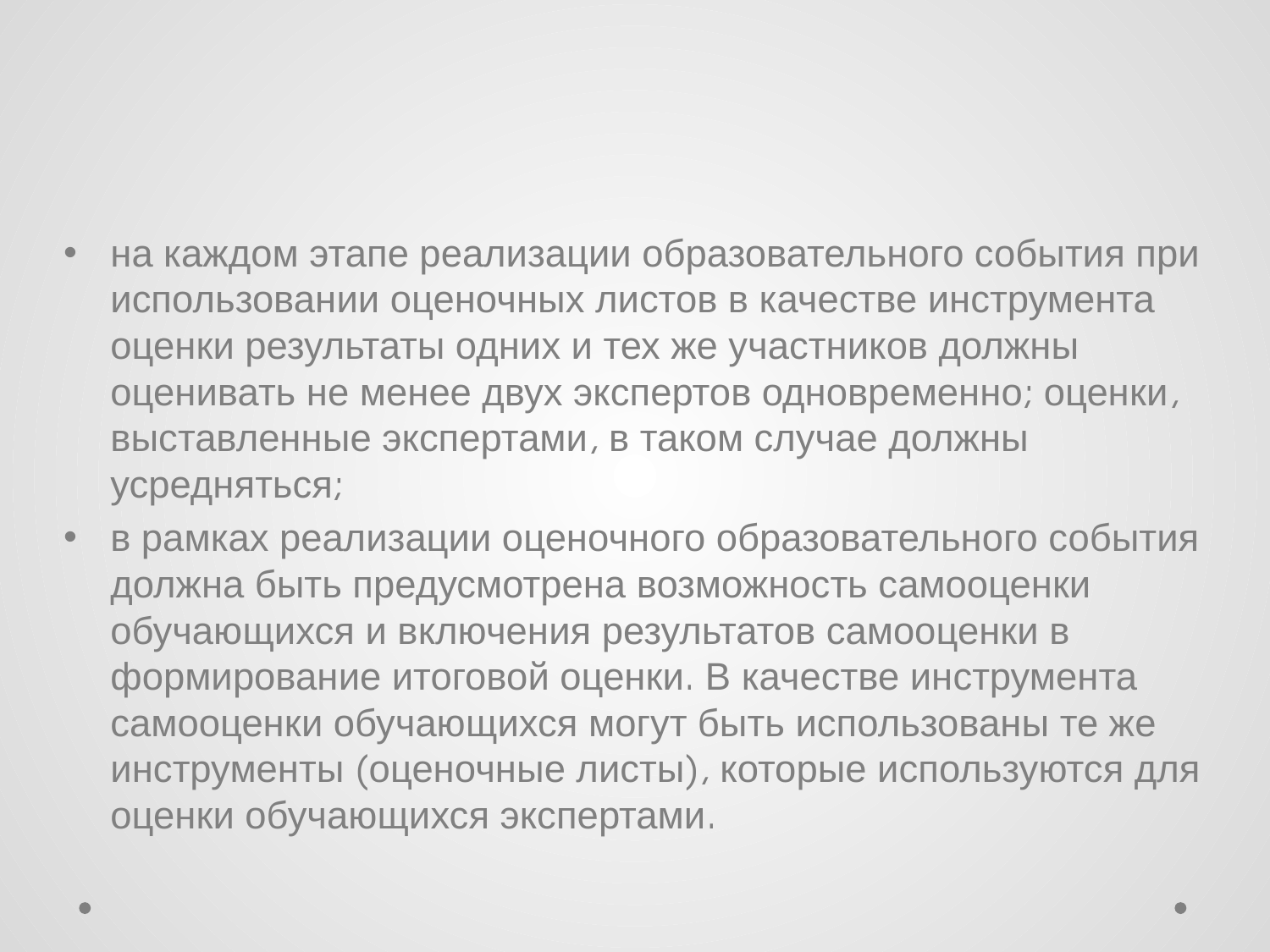

#
на каждом этапе реализации образовательного события при использовании оценочных листов в качестве инструмента оценки результаты одних и тех же участников должны оценивать не менее двух экспертов одновременно; оценки, выставленные экспертами, в таком случае должны усредняться;
в рамках реализации оценочного образовательного события должна быть предусмотрена возможность самооценки обучающихся и включения результатов самооценки в формирование итоговой оценки. В качестве инструмента самооценки обучающихся могут быть использованы те же инструменты (оценочные листы), которые используются для оценки обучающихся экспертами.